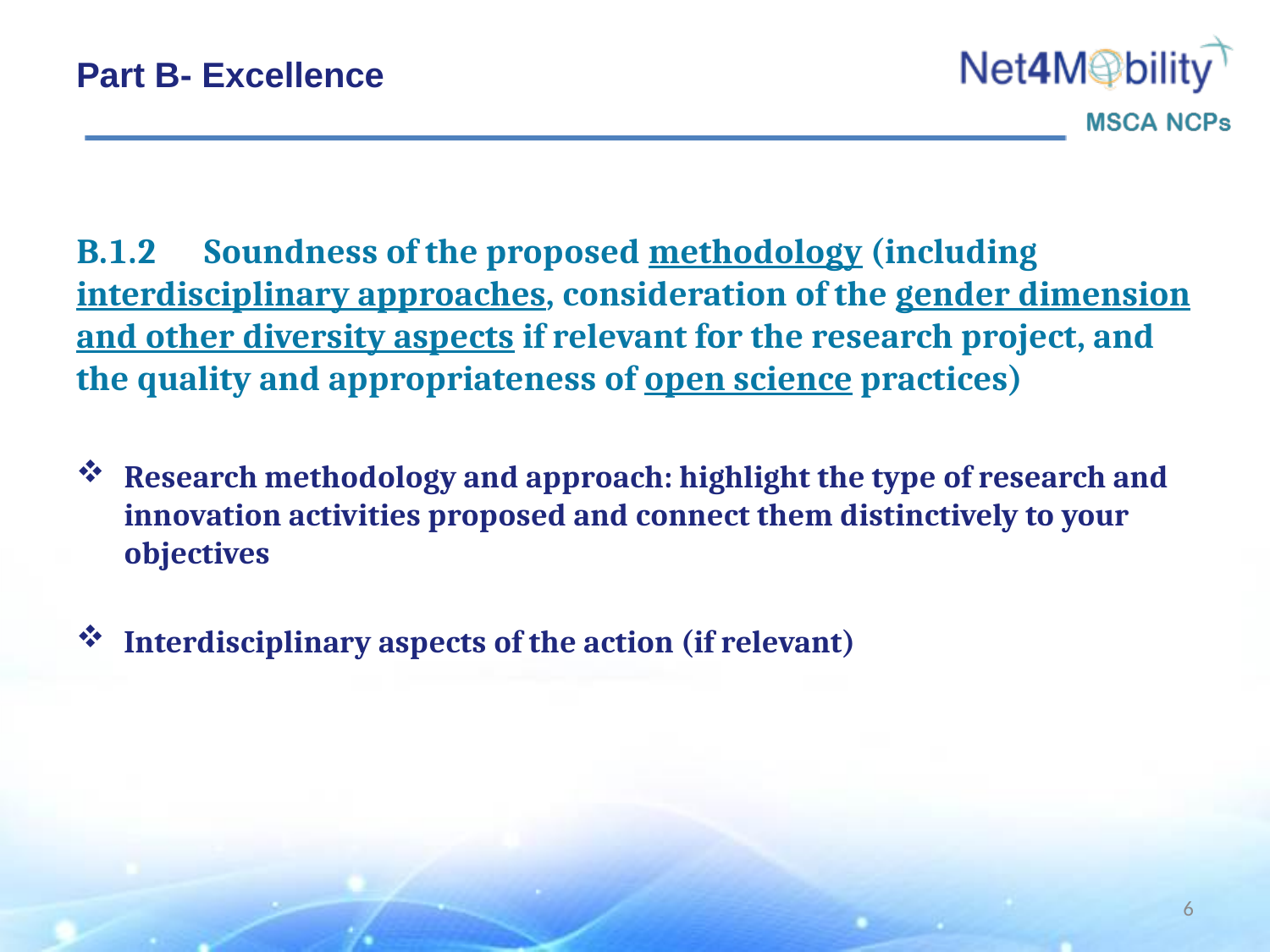

# Part B- Excellence
B.1.2 	Soundness of the proposed methodology (including interdisciplinary approaches, consideration of the gender dimension and other diversity aspects if relevant for the research project, and the quality and appropriateness of open science practices)

Research methodology and approach: highlight the type of research and innovation activities proposed and connect them distinctively to your objectives

Interdisciplinary aspects of the action (if relevant)

6